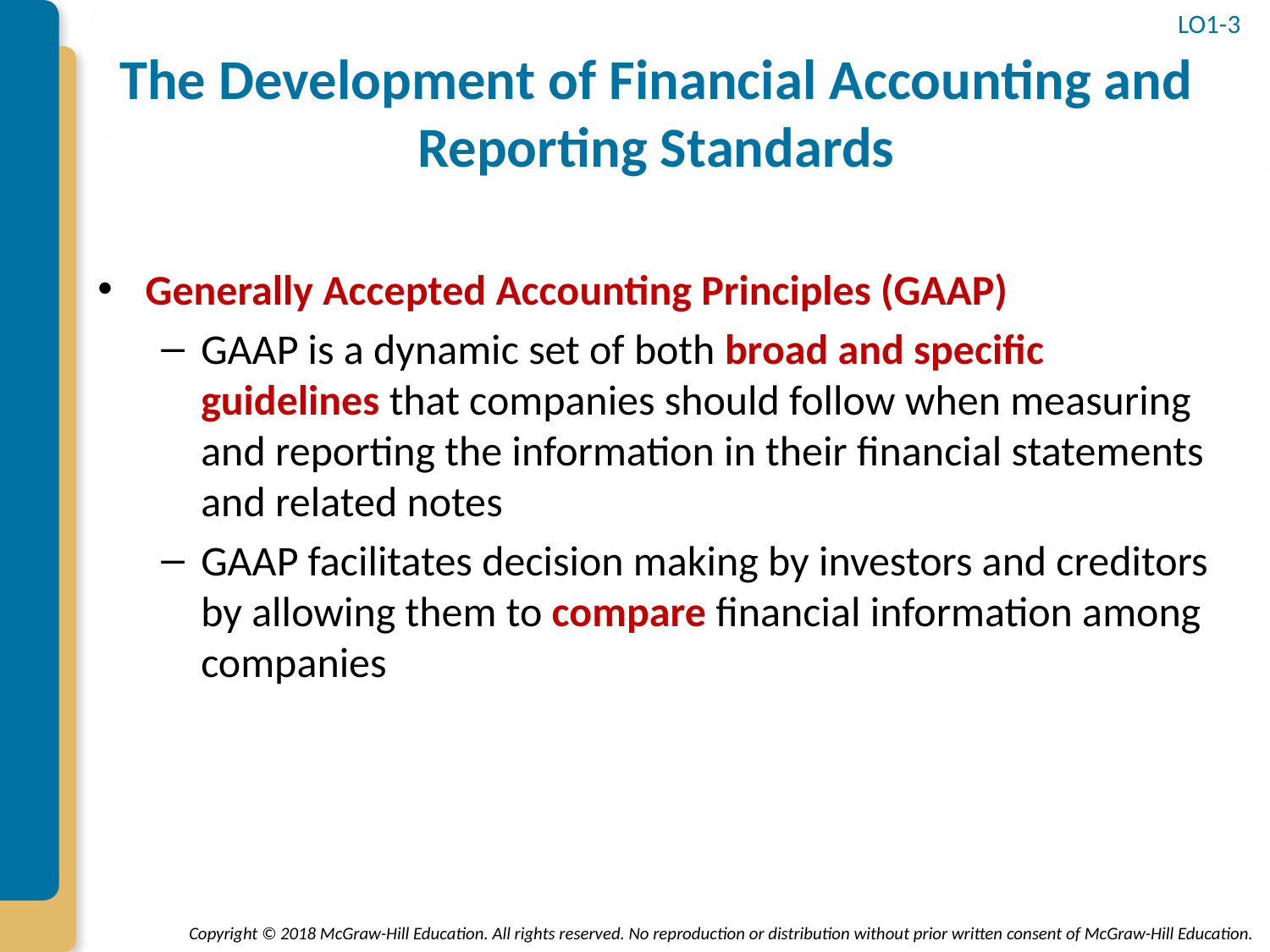

LO1-3
# The Development of Financial Accounting and Reporting Standards
Generally Accepted Accounting Principles (GAAP)
GAAP is a dynamic set of both broad and specific guidelines that companies should follow when measuring and reporting the information in their financial statements and related notes
GAAP facilitates decision making by investors and creditors by allowing them to compare financial information among companies